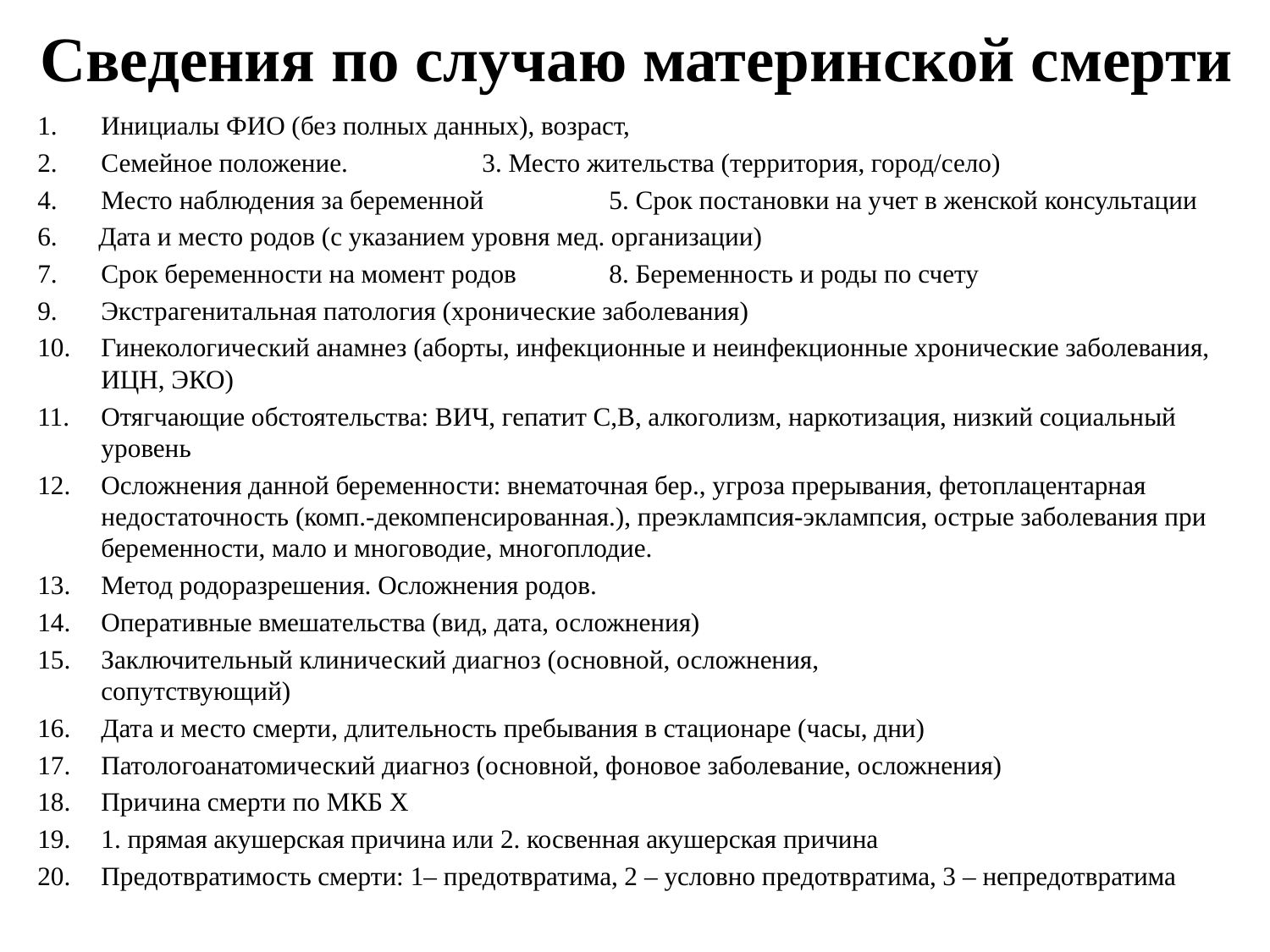

# Сведения по случаю материнской смерти
Инициалы ФИО (без полных данных), возраст,
Семейное положение.		3. Место жительства (территория, город/село)
Место наблюдения за беременной 	5. Срок постановки на учет в женской консультации
  Дата и место родов (с указанием уровня мед. организации)
Срок беременности на момент родов	8. Беременность и роды по счету
Экстрагенитальная патология (хронические заболевания)
Гинекологический анамнез (аборты, инфекционные и неинфекционные хронические заболевания, ИЦН, ЭКО)
Отягчающие обстоятельства: ВИЧ, гепатит С,В, алкоголизм, наркотизация, низкий социальный уровень
Осложнения данной беременности: внематочная бер., угроза прерывания, фетоплацентарная недостаточность (комп.-декомпенсированная.), преэклампсия-эклампсия, острые заболевания при беременности, мало и многоводие, многоплодие.
Метод родоразрешения. Осложнения родов.
Оперативные вмешательства (вид, дата, осложнения)
Заключительный клинический диагноз (основной, осложнения,
сопутствующий)
Дата и место смерти, длительность пребывания в стационаре (часы, дни)
Патологоанатомический диагноз (основной, фоновое заболевание, осложнения)
Причина смерти по МКБ Х
1. прямая акушерская причина или 2. косвенная акушерская причина
Предотвратимость смерти: 1– предотвратима, 2 – условно предотвратима, 3 – непредотвратима